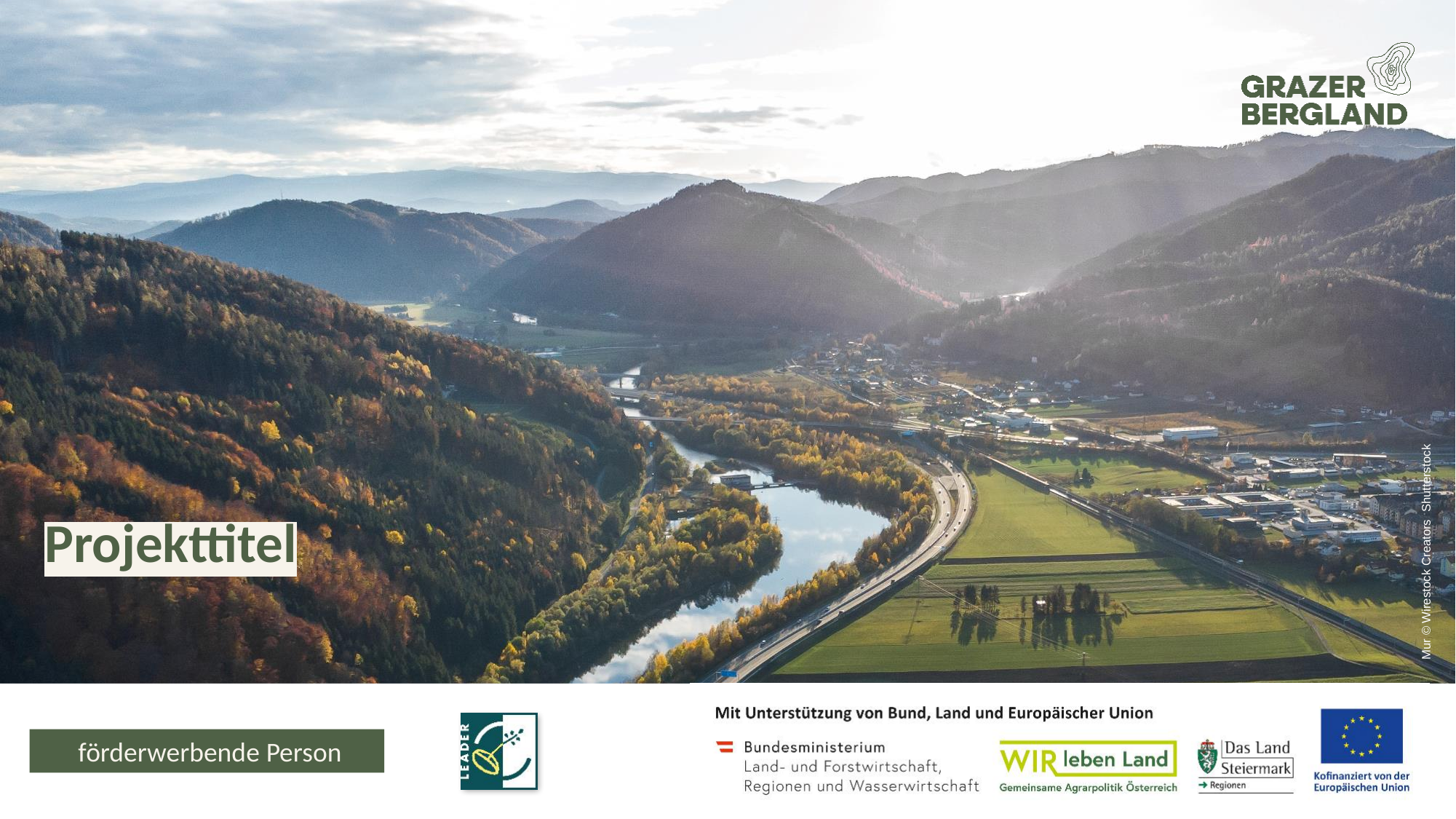

# Projekttitel
Mur © Wirestock Creators  Shutterstock